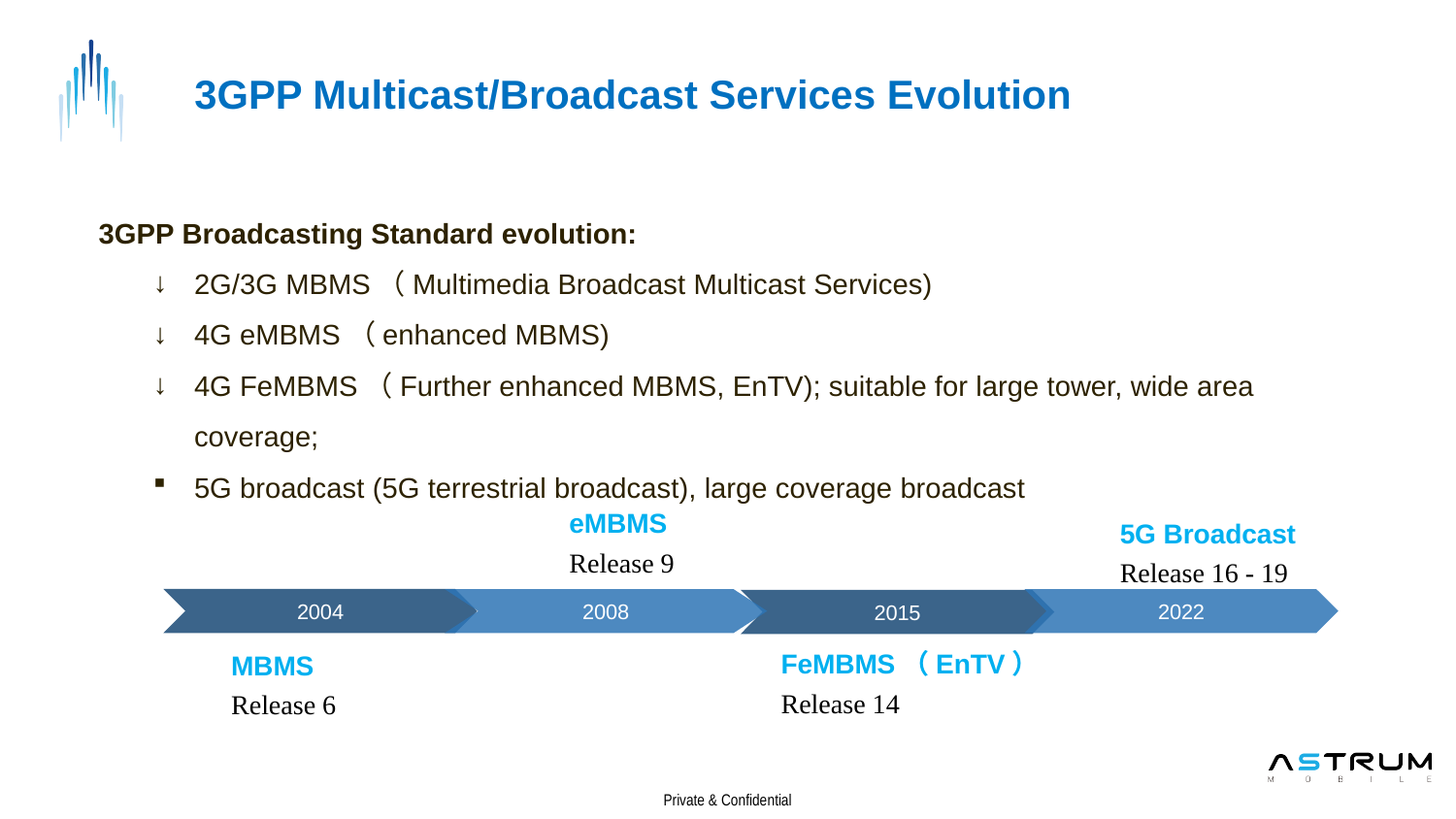

# 3GPP Multicast/Broadcast Services Evolution
3GPP Broadcasting Standard evolution:
2G/3G MBMS（Multimedia Broadcast Multicast Services)
4G eMBMS（enhanced MBMS)
4G FeMBMS（Further enhanced MBMS, EnTV); suitable for large tower, wide area coverage;
5G broadcast (5G terrestrial broadcast), large coverage broadcast
eMBMS
Release 9
5G Broadcast
Release 16 - 19
2004
2022
2008
2015
FeMBMS（EnTV）
Release 14
MBMS
Release 6
Private & Confidential